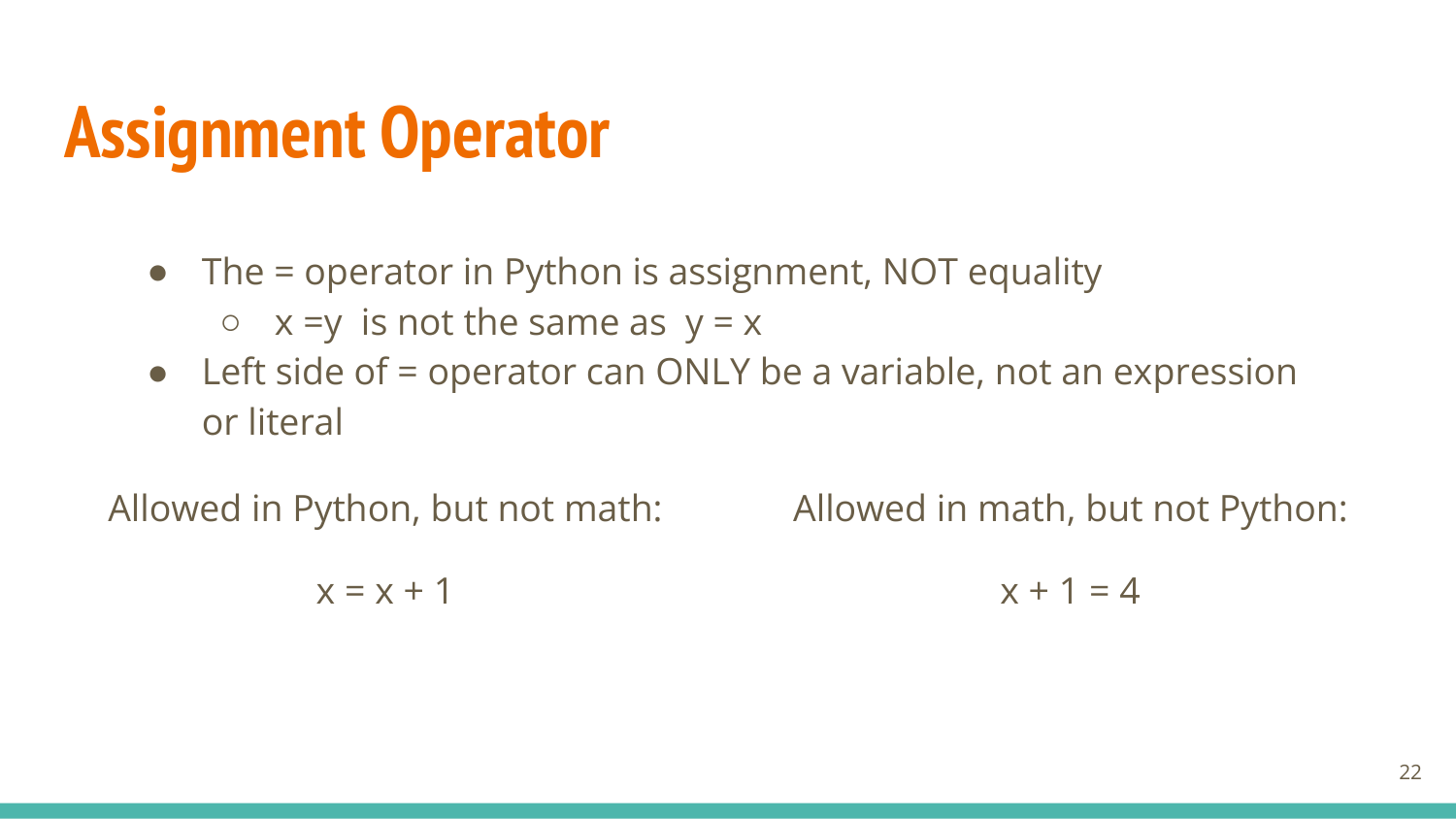

# Assignment Operator
The = operator in Python is assignment, NOT equality
x =y  is not the same as  y = x
Left side of = operator can ONLY be a variable, not an expression or literal
Allowed in Python, but not math:
x = x + 1
Allowed in math, but not Python:
x + 1 = 4
22